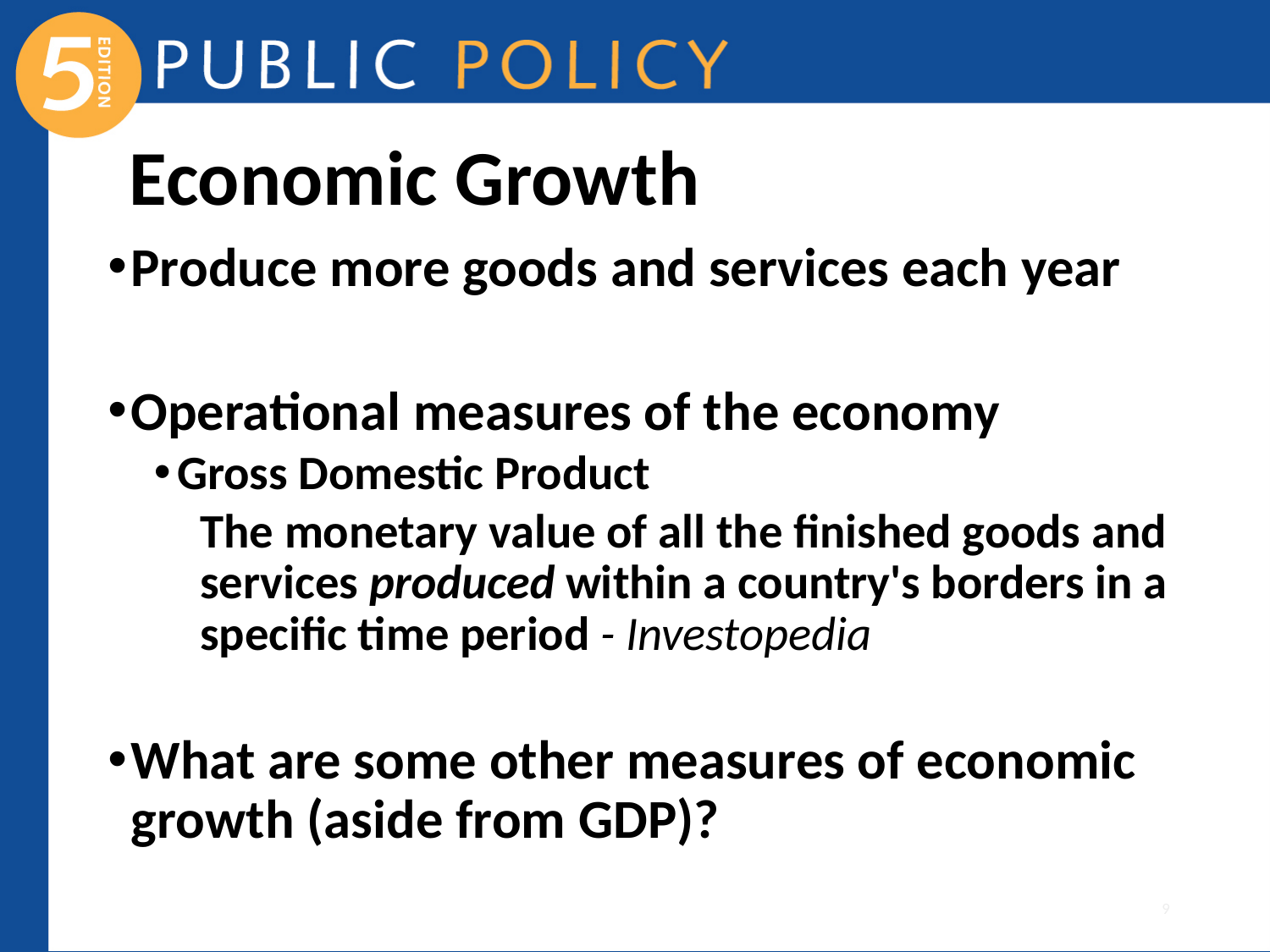

# Economic Growth
Produce more goods and services each year

Operational measures of the economy
Gross Domestic Product
The monetary value of all the finished goods and services produced within a country's borders in a specific time period - Investopedia

What are some other measures of economic growth (aside from GDP)?
9